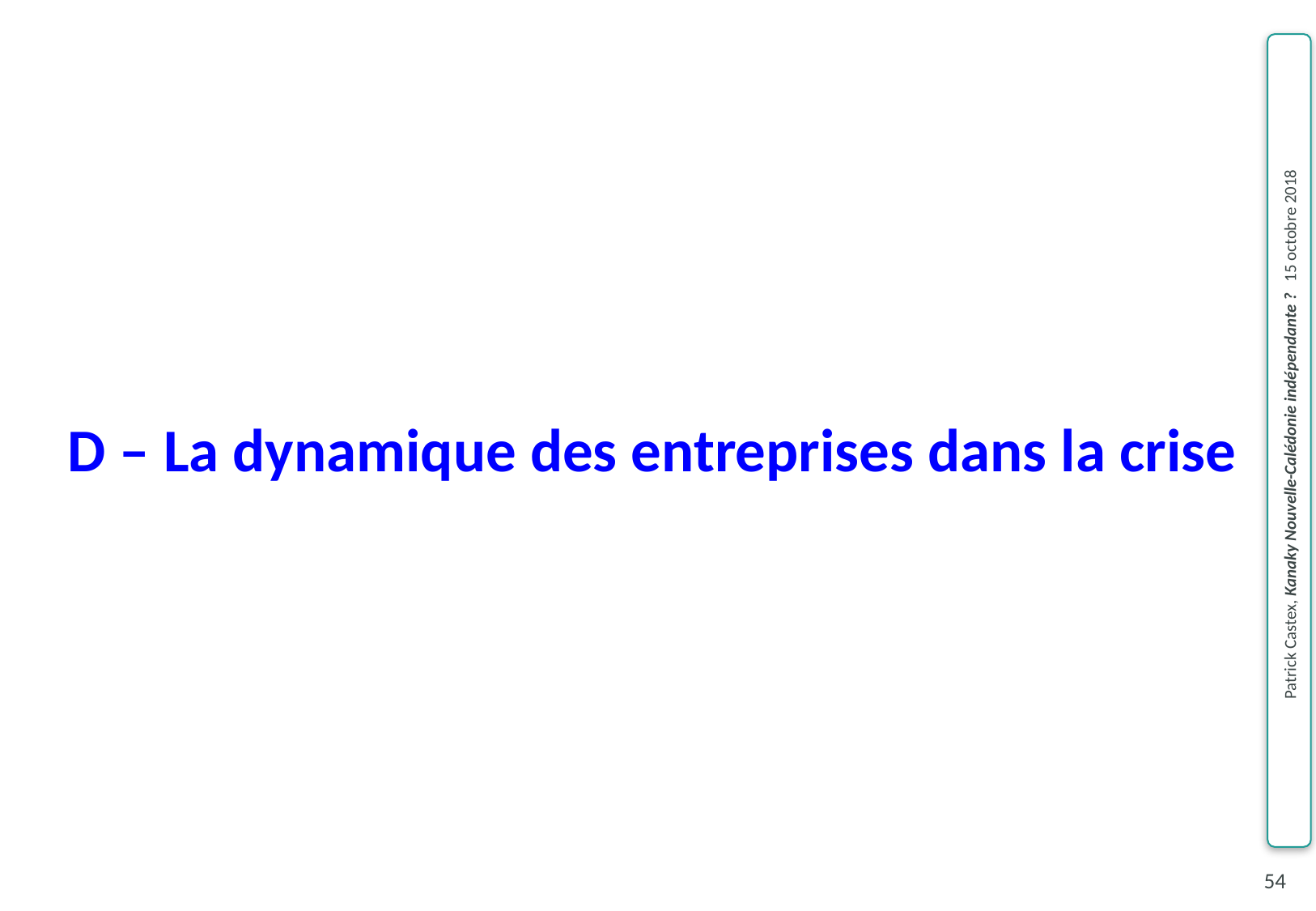

D – La dynamique des entreprises dans la crise